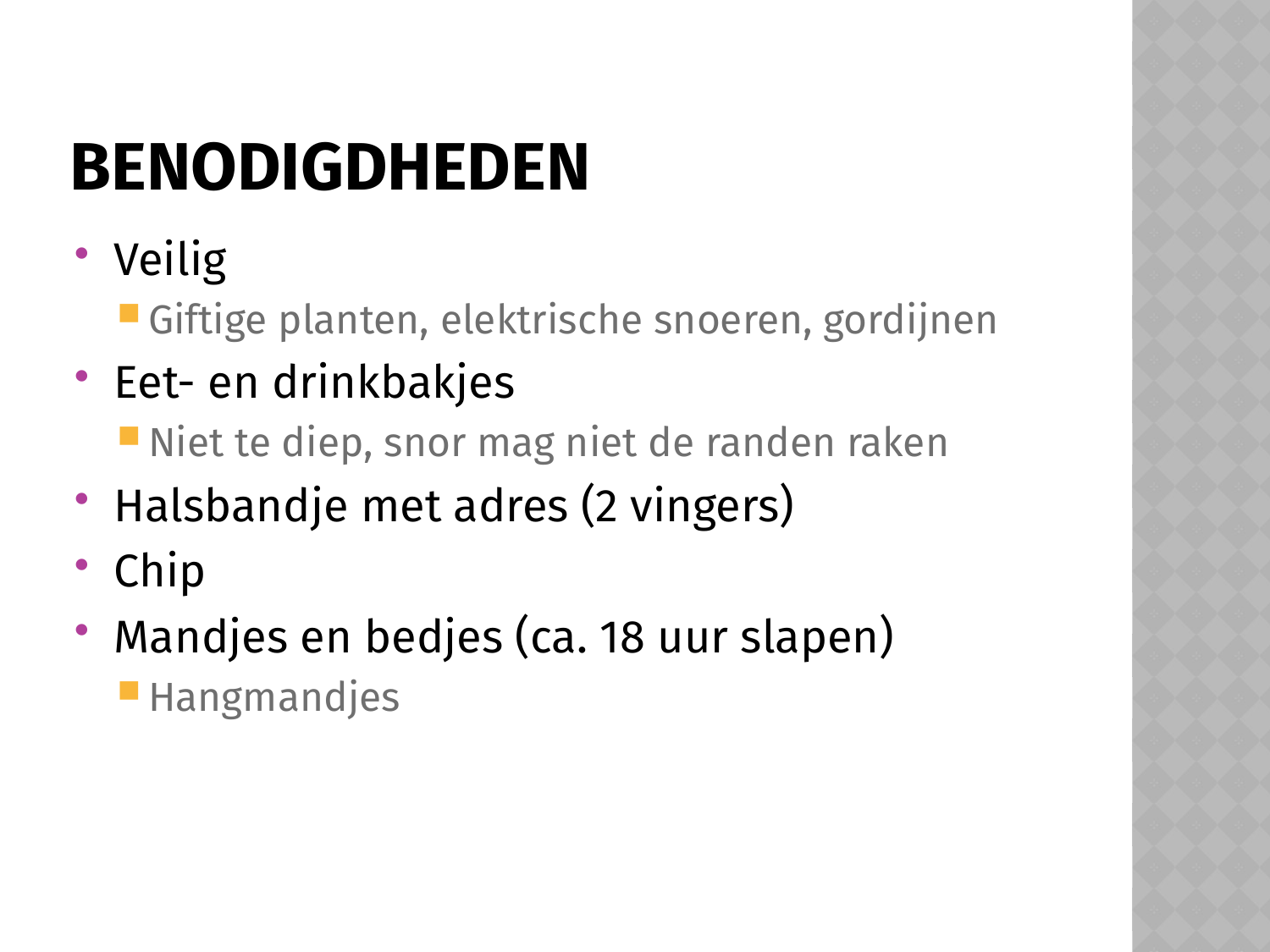

# benodigdheden
Veilig
Giftige planten, elektrische snoeren, gordijnen
Eet- en drinkbakjes
Niet te diep, snor mag niet de randen raken
Halsbandje met adres (2 vingers)
Chip
Mandjes en bedjes (ca. 18 uur slapen)
Hangmandjes